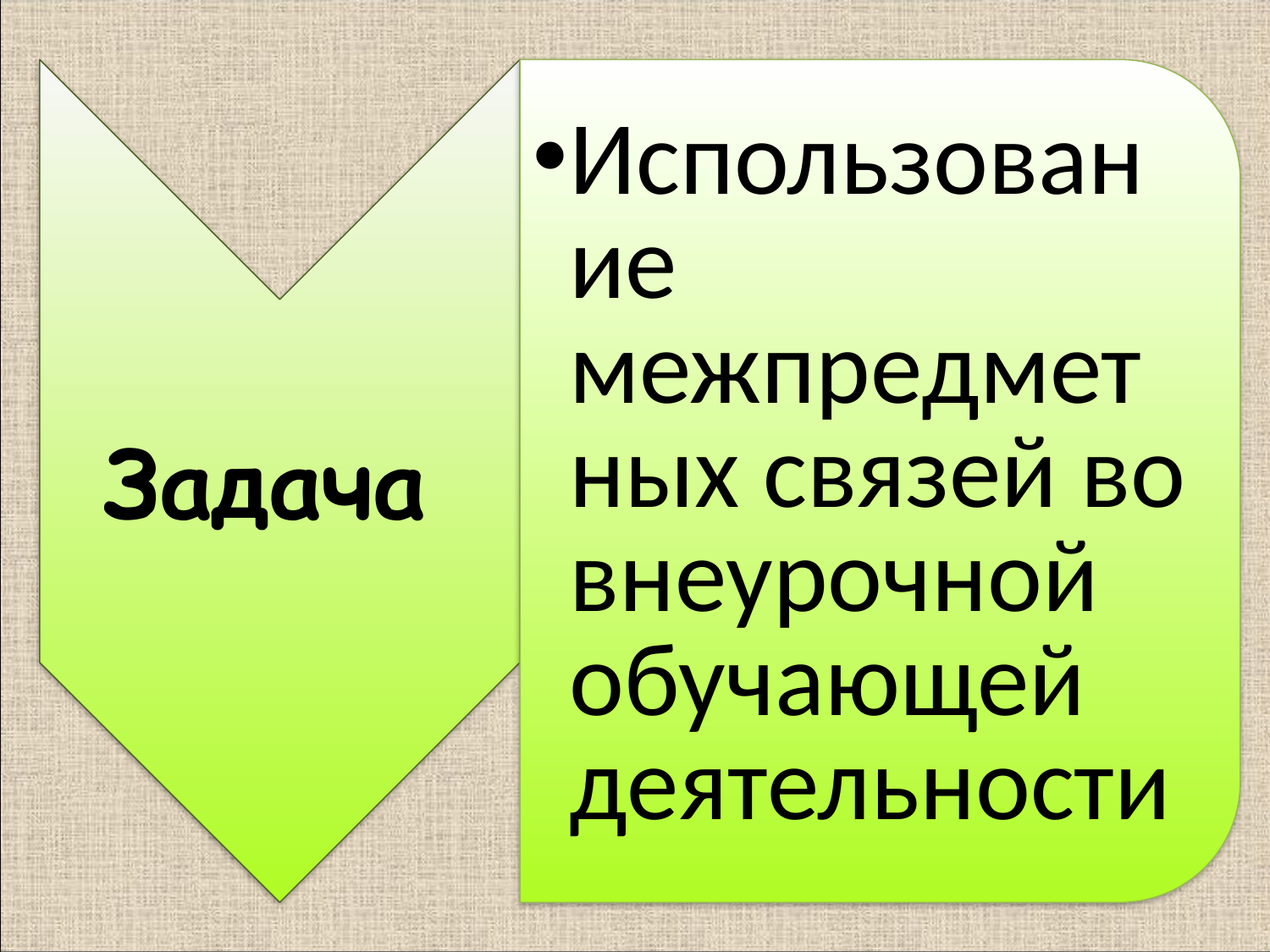

Задача
Использование межпредметных связей во внеурочной обучающей деятельности